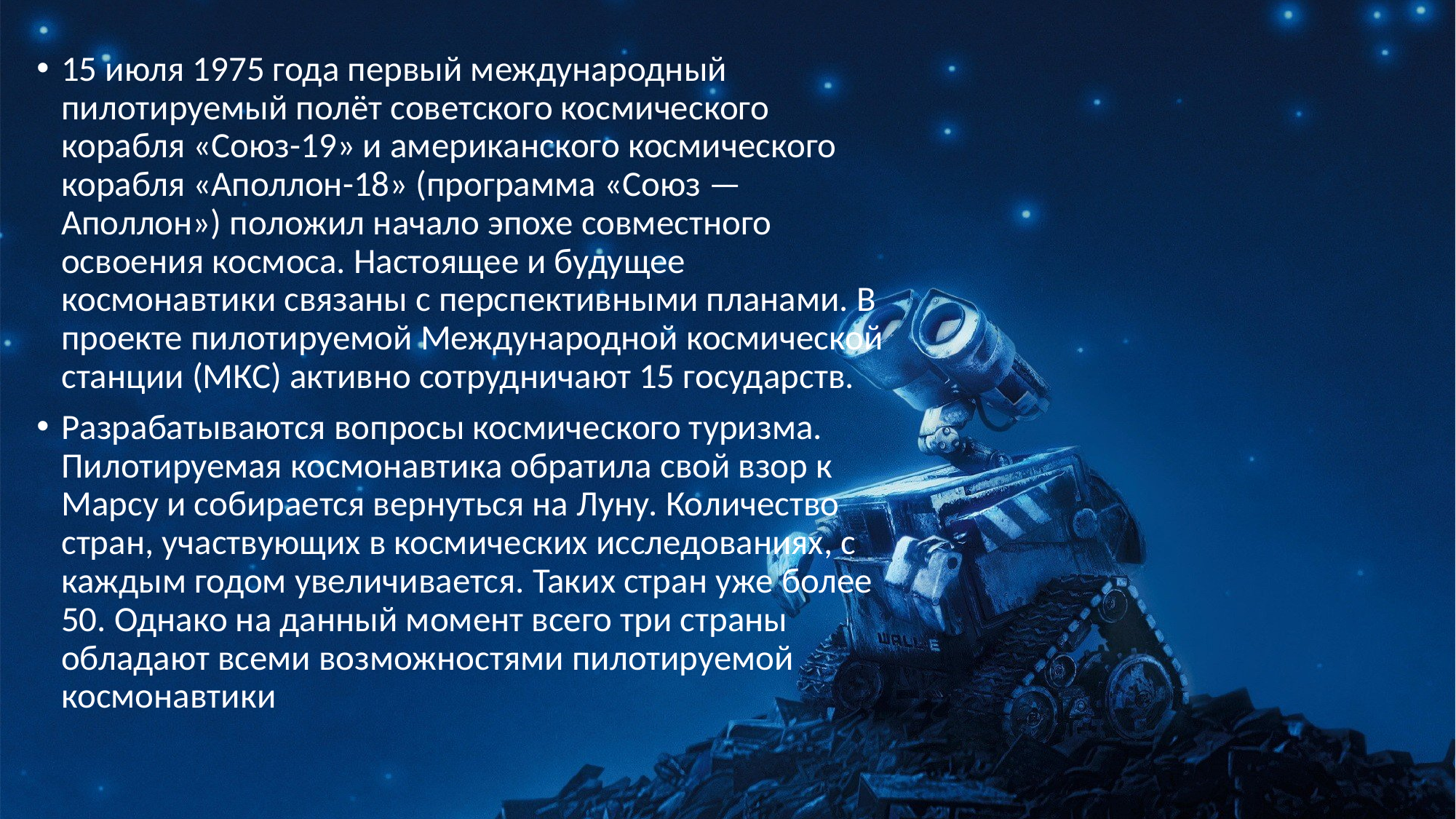

15 июля 1975 года первый международный пилотируемый полёт советского космического корабля «Союз-19» и американского космического корабля «Аполлон-18» (программа «Союз — Аполлон») положил начало эпохе совместного освоения космоса. Настоящее и будущее космонавтики связаны с перспективными планами. В проекте пилотируемой Международной космической станции (МКС) активно сотрудничают 15 государств.
Разрабатываются вопросы космического туризма. Пилотируемая космонавтика обратила свой взор к Марсу и собирается вернуться на Луну. Количество стран, участвующих в космических исследованиях, с каждым годом увеличивается. Таких стран уже более 50. Однако на данный момент всего три страны обладают всеми возможностями пилотируемой космонавтики